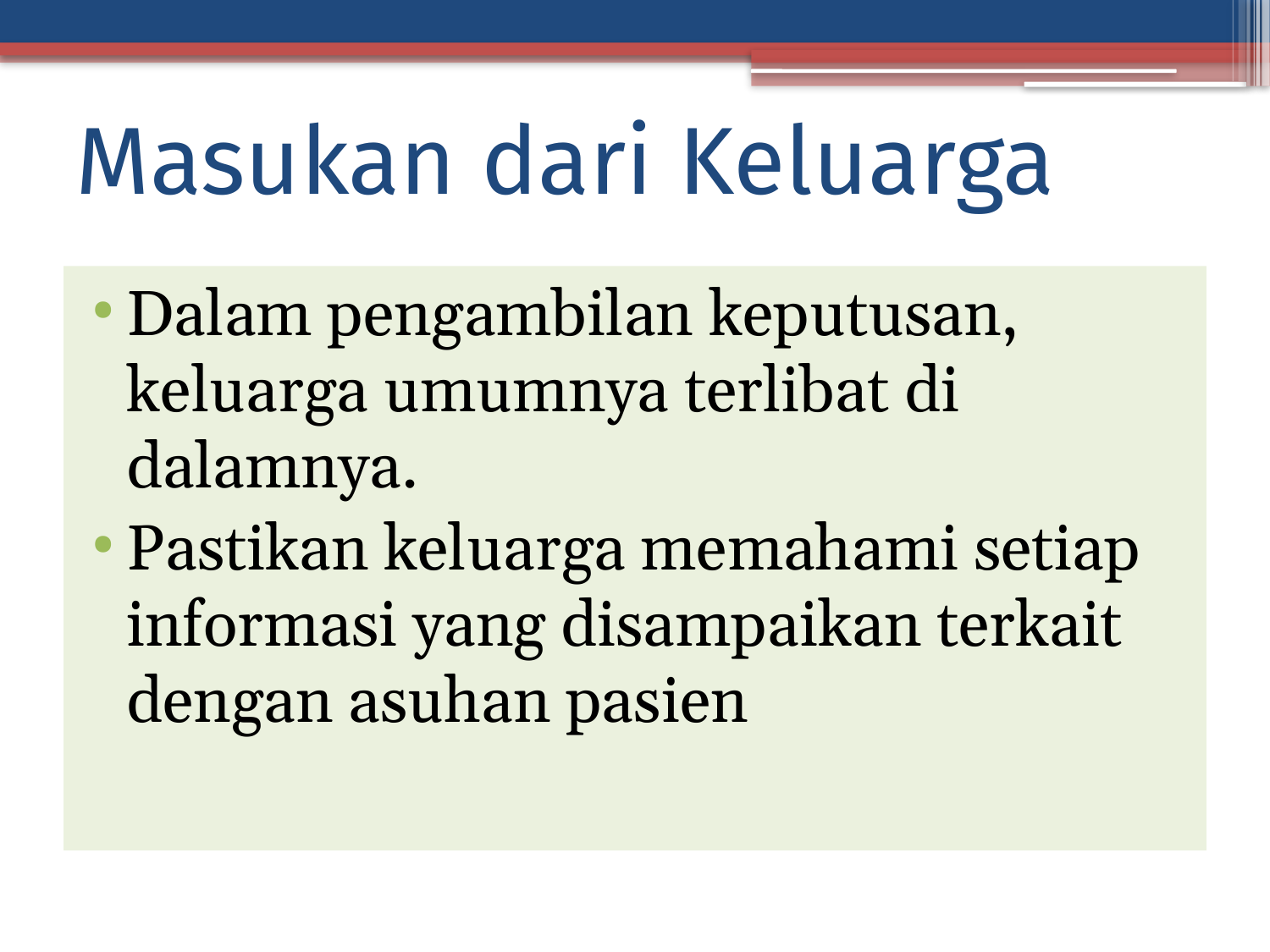

# Masukan dari Keluarga
Dalam pengambilan keputusan, keluarga umumnya terlibat di dalamnya.
Pastikan keluarga memahami setiap informasi yang disampaikan terkait dengan asuhan pasien